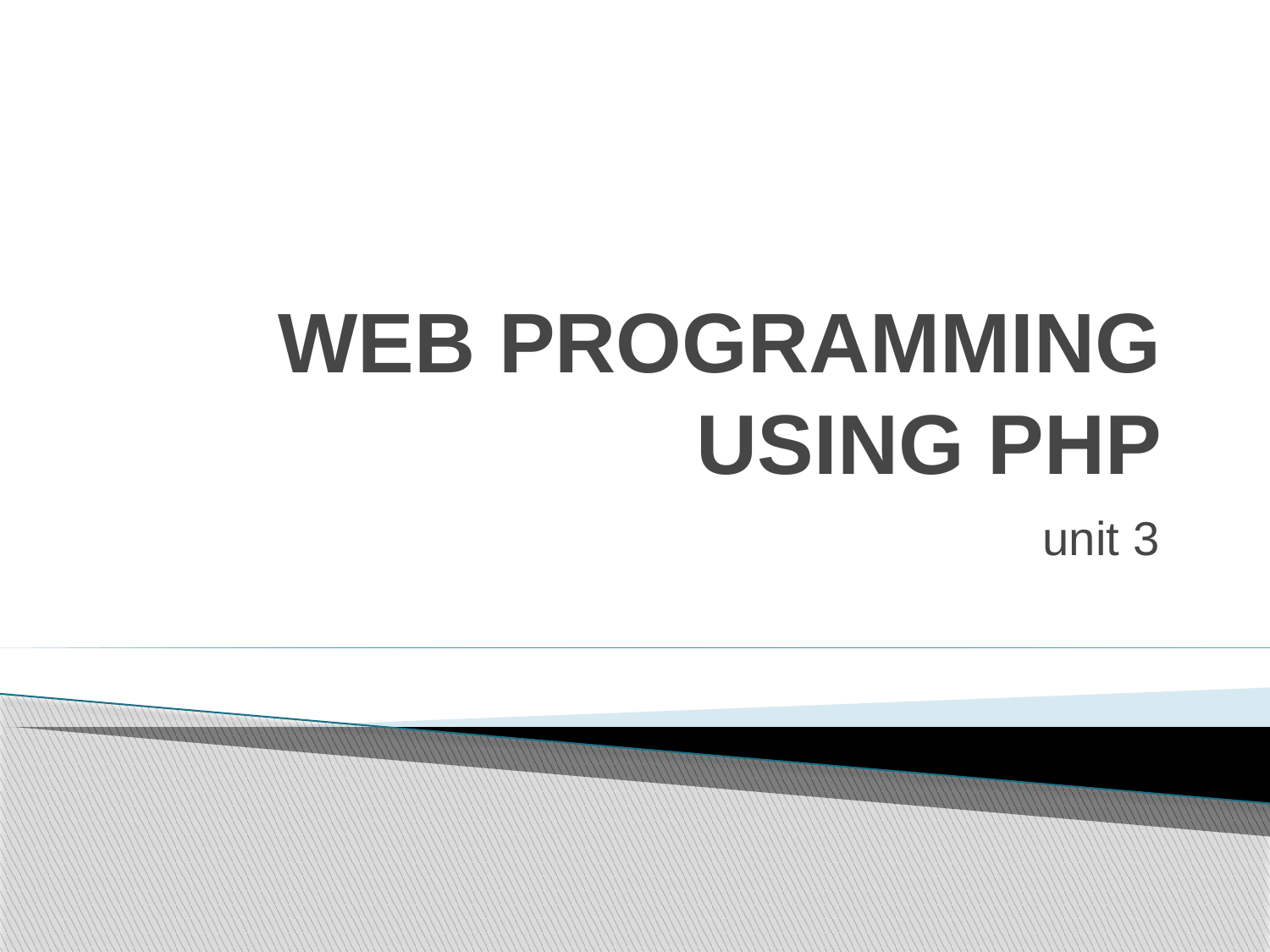

# WEB PROGRAMMING USING PHP
	unit 3